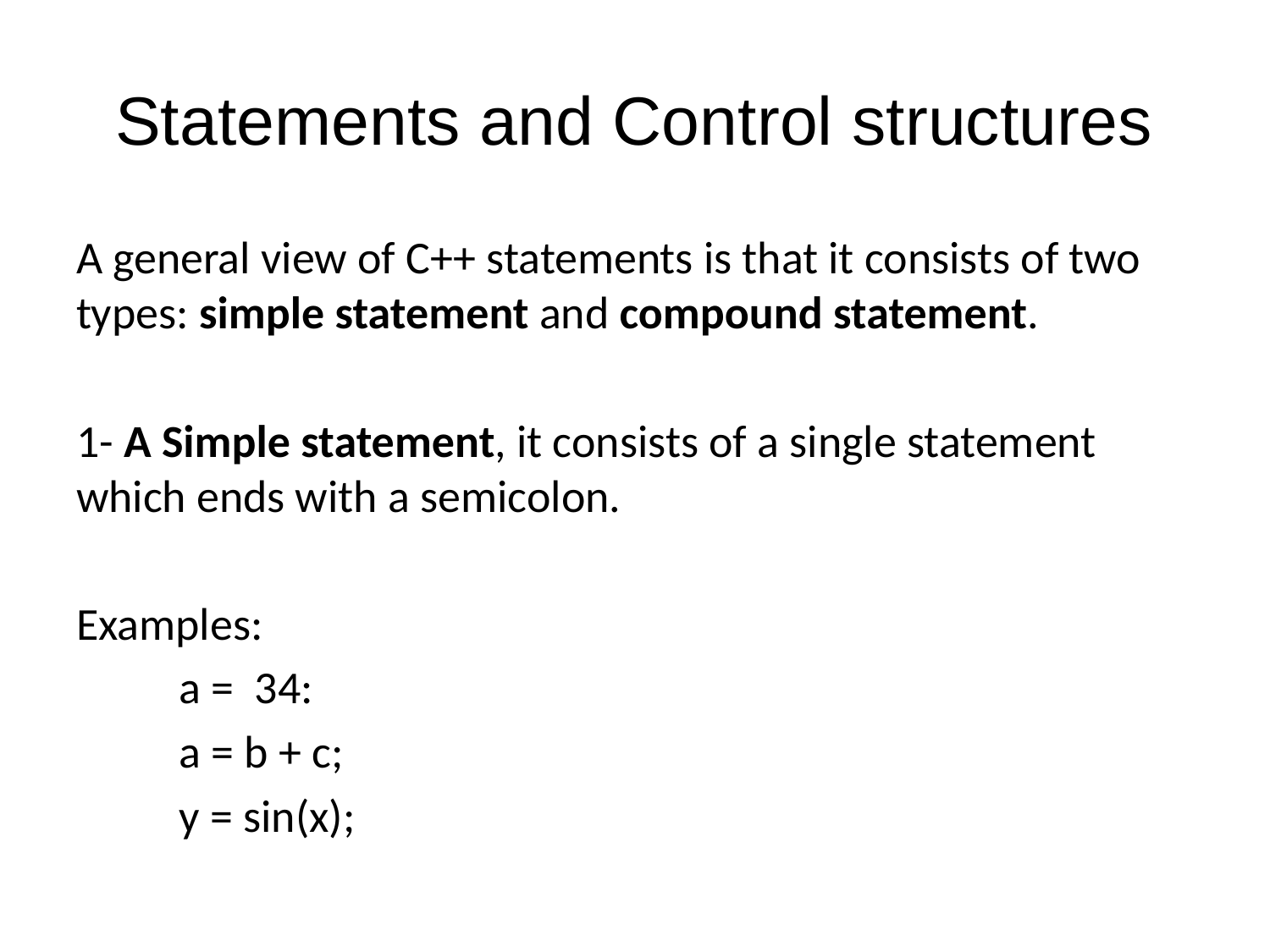

# Statements and Control structures
A general view of C++ statements is that it consists of two types: simple statement and compound statement.

1- A Simple statement, it consists of a single statement which ends with a semicolon.

Examples:
	a =  34:
	a = b + c;
	y = sin(x);